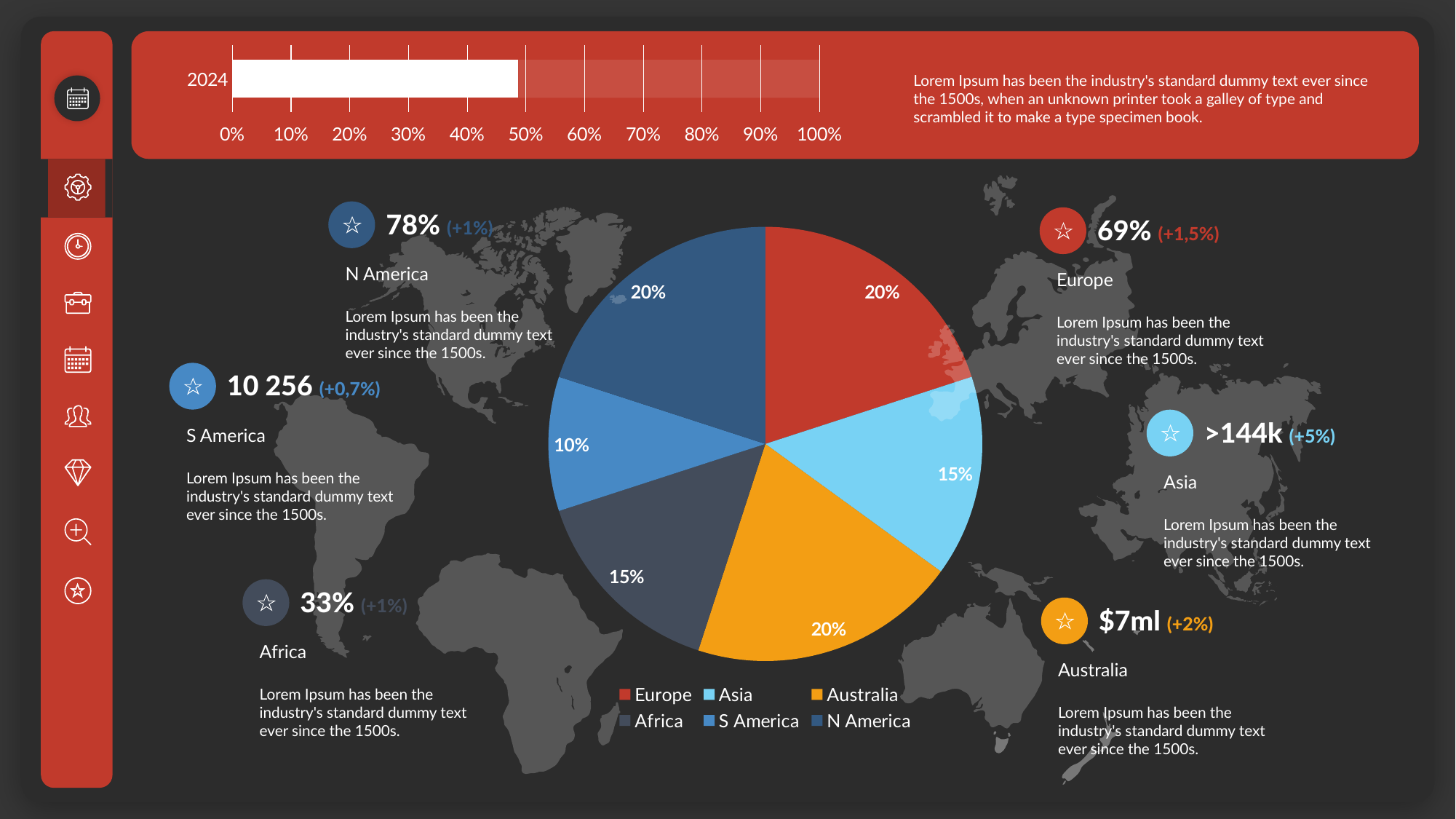

### Chart

| Category | Actual | Planned |
|---|---|---|
| 2024 | 1900.0 | 2000.0 |
Lorem Ipsum has been the industry's standard dummy text ever since the 1500s, when an unknown printer took a galley of type and scrambled it to make a type specimen book.

78% (+1%)

69% (+1,5%)

### Chart

| Category | Sales |
|---|---|
| Europe | 0.2 |
| Asia | 0.15 |
| Australia | 0.2 |
| Africa | 0.15 |
| S America | 0.1 |
| N America | 0.2 |

N America
Europe

Lorem Ipsum has been the industry's standard dummy text ever since the 1500s.
Lorem Ipsum has been the industry's standard dummy text ever since the 1500s.

10 256 (+0,7%)

>144k (+5%)

S America

Lorem Ipsum has been the industry's standard dummy text ever since the 1500s.
Asia
Lorem Ipsum has been the industry's standard dummy text ever since the 1500s.

33% (+1%)

$7ml (+2%)

Africa
Australia
Lorem Ipsum has been the industry's standard dummy text ever since the 1500s.
Lorem Ipsum has been the industry's standard dummy text ever since the 1500s.